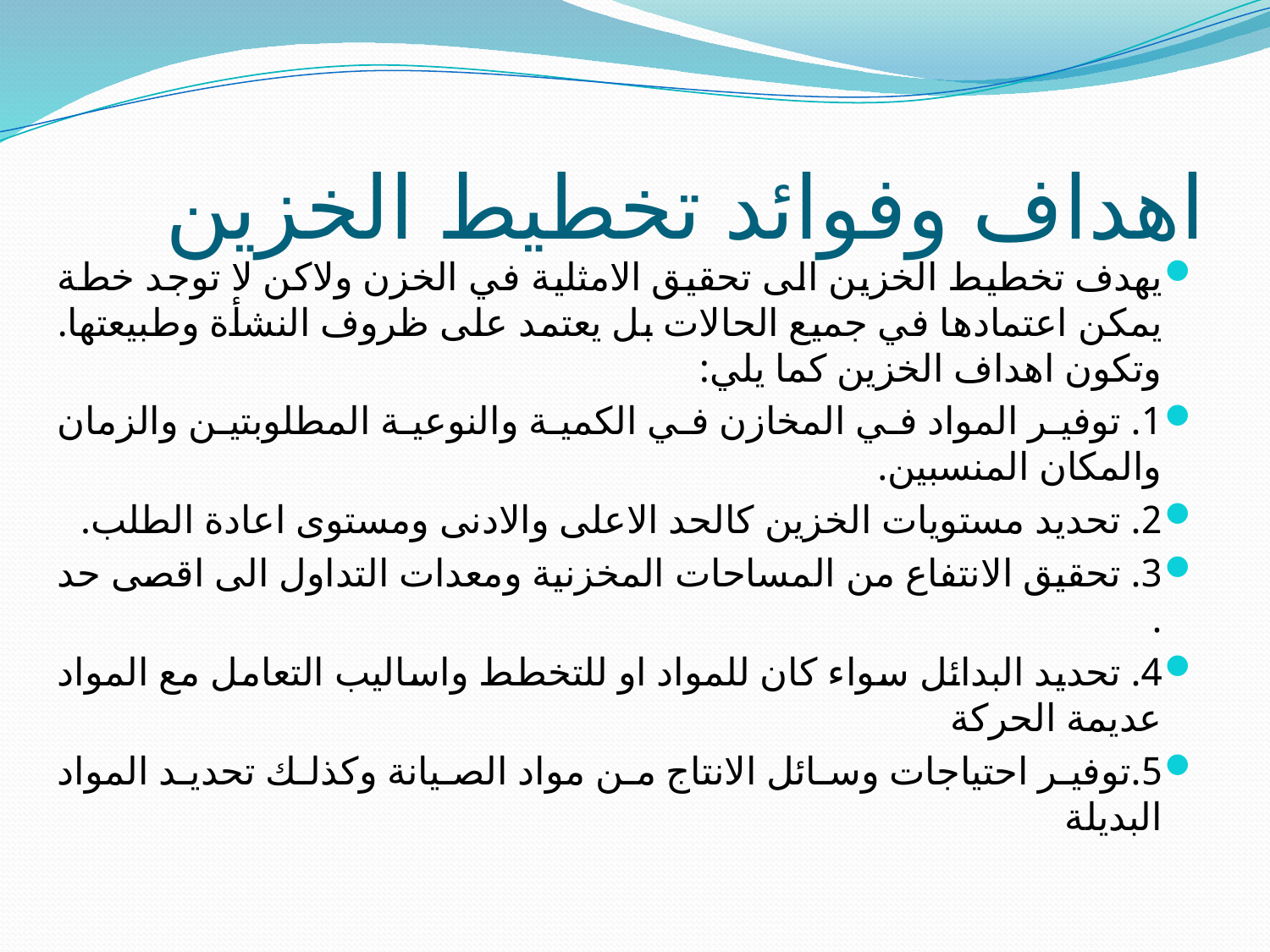

# اهداف وفوائد تخطيط الخزين
يهدف تخطيط الخزين الى تحقيق الامثلية في الخزن ولاكن لا توجد خطة يمكن اعتمادها في جميع الحالات بل يعتمد على ظروف النشأة وطبيعتها. وتكون اهداف الخزين كما يلي:
1. توفير المواد في المخازن في الكمية والنوعية المطلوبتين والزمان والمكان المنسبين.
2. تحديد مستويات الخزين كالحد الاعلى والادنى ومستوى اعادة الطلب.
3. تحقيق الانتفاع من المساحات المخزنية ومعدات التداول الى اقصى حد .
4. تحديد البدائل سواء كان للمواد او للتخطط واساليب التعامل مع المواد عديمة الحركة
5.توفير احتياجات وسائل الانتاج من مواد الصيانة وكذلك تحديد المواد البديلة